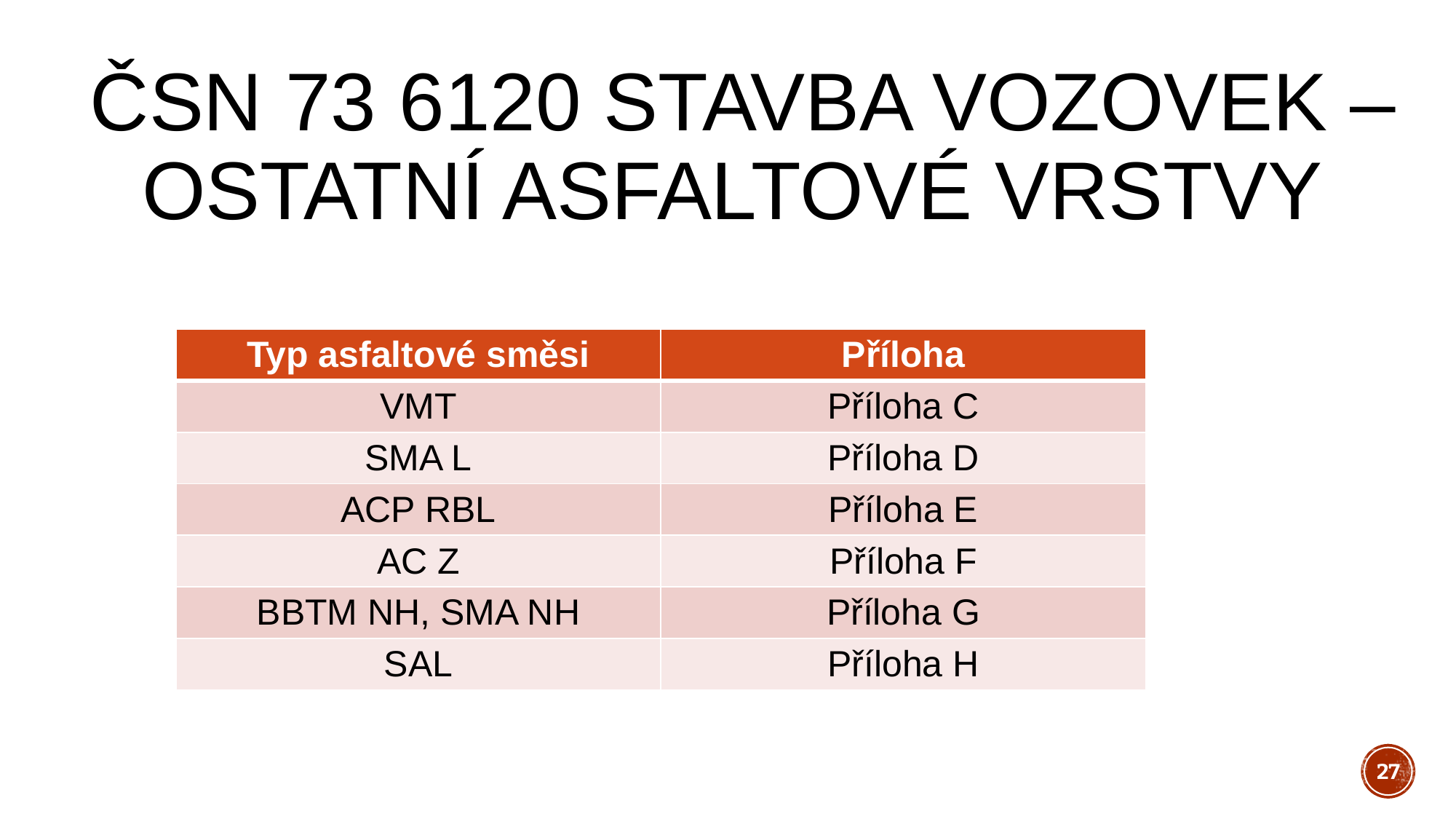

# ČSN 73 6120 Stavba vozovek – Ostatní asfaltové vrstvy
| Typ asfaltové směsi | Příloha |
| --- | --- |
| VMT | Příloha C |
| SMA L | Příloha D |
| ACP RBL | Příloha E |
| AC Z | Příloha F |
| BBTM NH, SMA NH | Příloha G |
| SAL | Příloha H |
27